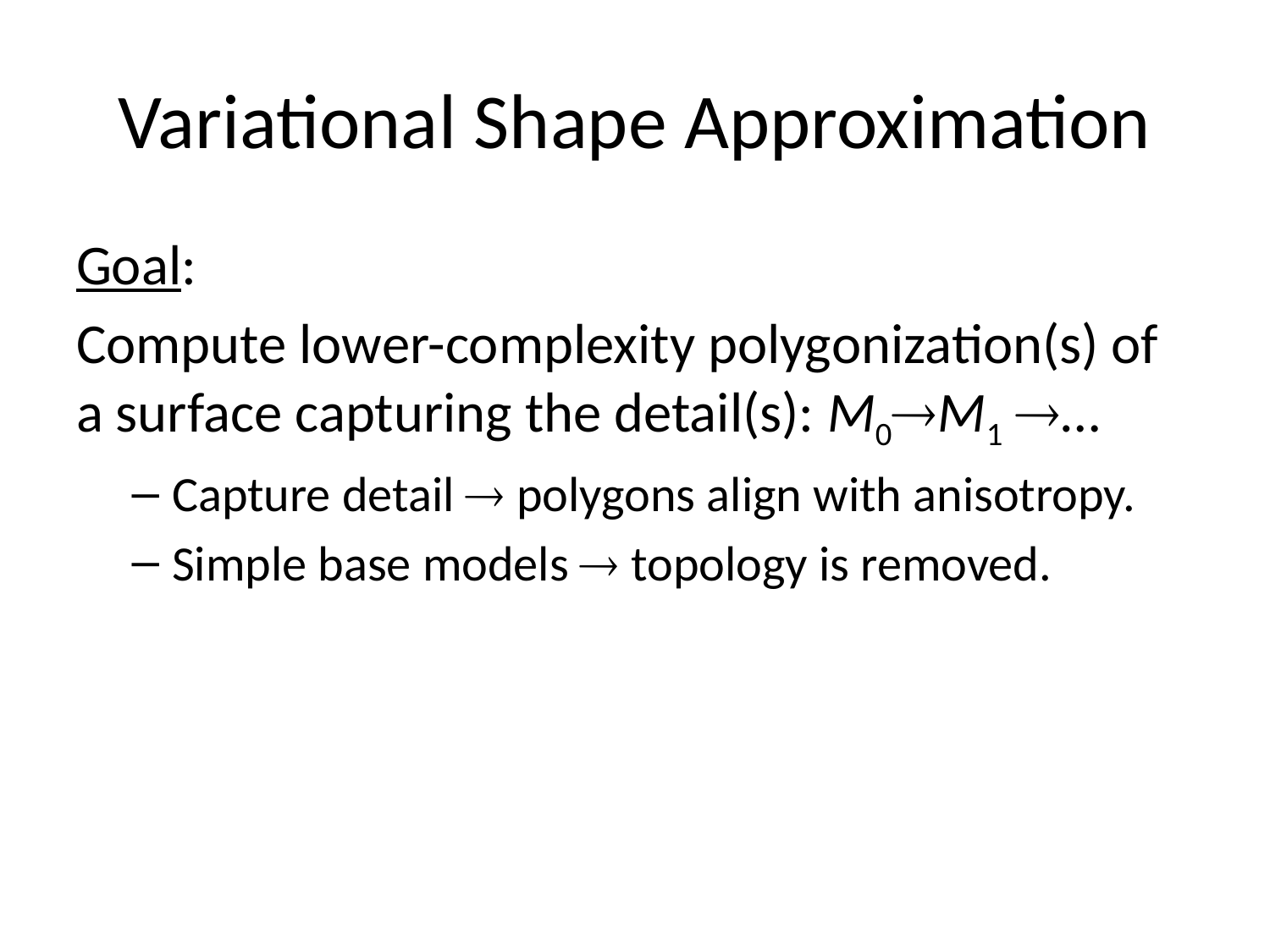

# Variational Shape Approximation
Goal:
Compute lower-complexity polygonization(s) of a surface capturing the detail(s): M0→M1 →…
Capture detail → polygons align with anisotropy.
Simple base models → topology is removed.